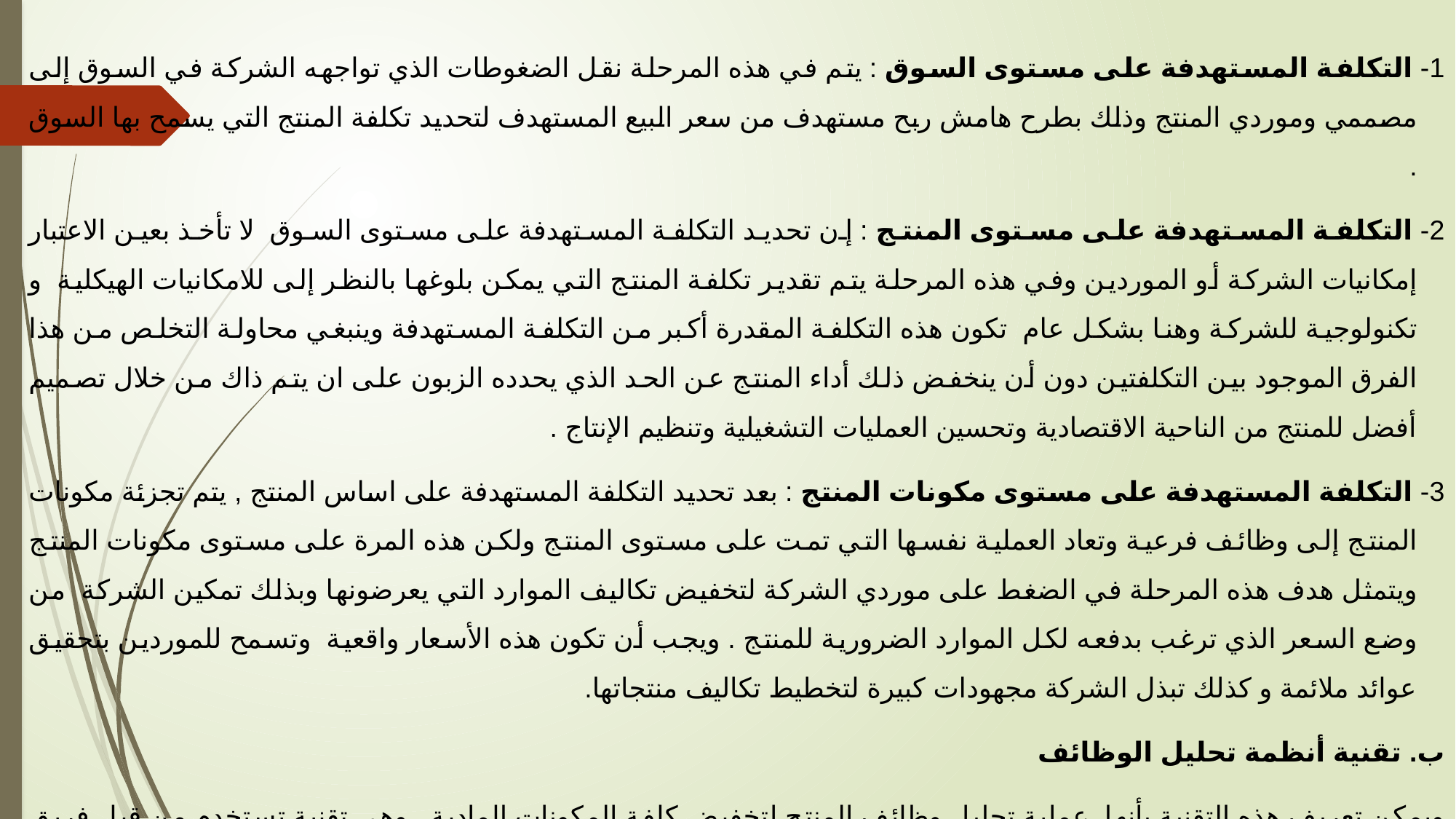

1- التكلفة المستهدفة على مستوى السوق : يتم في هذه المرحلة نقل الضغوطات الذي تواجهه الشركة في السوق إلى مصممي وموردي المنتج وذلك بطرح هامش ربح مستهدف من سعر البيع المستهدف لتحديد تكلفة المنتج التي يسمح بها السوق .
2- التكلفة المستهدفة على مستوى المنتج : إن تحديد التكلفة المستهدفة على مستوى السوق  لا تأخذ بعين الاعتبار إمكانيات الشركة أو الموردين وفي هذه المرحلة يتم تقدير تكلفة المنتج التي يمكن بلوغها بالنظر إلى للامكانيات الهيكلية  و تكنولوجية للشركة وهنا بشكل عام  تكون هذه التكلفة المقدرة أكبر من التكلفة المستهدفة وينبغي محاولة التخلص من هذا الفرق الموجود بين التكلفتين دون أن ينخفض ذلك أداء المنتج عن الحد الذي يحدده الزبون على ان يتم ذاك من خلال تصميم أفضل للمنتج من الناحية الاقتصادية وتحسين العمليات التشغيلية وتنظيم الإنتاج .
3- التكلفة المستهدفة على مستوى مكونات المنتج : بعد تحديد التكلفة المستهدفة على اساس المنتج , يتم تجزئة مكونات المنتج إلى وظائف فرعية وتعاد العملية نفسها التي تمت على مستوى المنتج ولكن هذه المرة على مستوى مكونات المنتج ويتمثل هدف هذه المرحلة في الضغط على موردي الشركة لتخفيض تكاليف الموارد التي يعرضونها وبذلك تمكين الشركة  من وضع السعر الذي ترغب بدفعه لكل الموارد الضرورية للمنتج . ويجب أن تكون هذه الأسعار واقعية  وتسمح للموردين بتحقيق عوائد ملائمة و كذلك تبذل الشركة مجهودات كبيرة لتخطيط تكاليف منتجاتها.
ب. تقنية أنظمة تحليل الوظائف
ويمكن تعريف هذه التقنية بأنها  عملية تحليل وظائف المنتج لتخفيض كلفة المكونات المادية , وهي تقنية تستخدم من قبل فريق تحليل القيمة في مرحلة تحديد الوظائف في عملية تحليل القيمة والغرض من استخدامها هو تحديد الوظائف للمنتج بشكل ذهني لكي يساعد فريق تحليل القيمة على فهم واستيعاب الوظائف عند محولتهم في زيادة الأداء الوظيفي للمنتج بما يوفر مجموعة من المميزات اهمها الآتي: